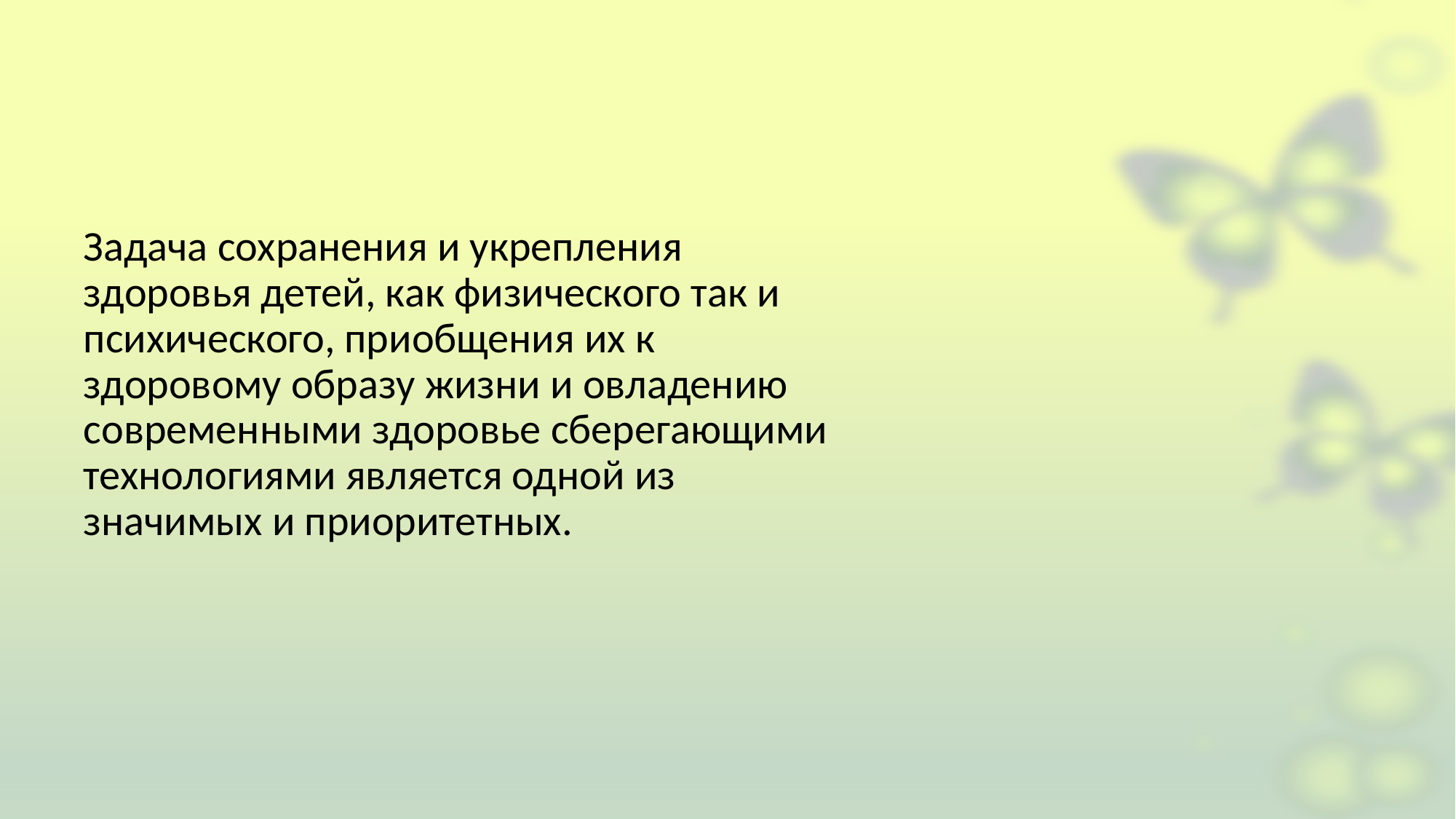

Задача сохранения и укрепления здоровья детей, как физического так и психического, приобщения их к здоровому образу жизни и овладению современными здоровье сберегающими технологиями является одной из значимых и приоритетных.